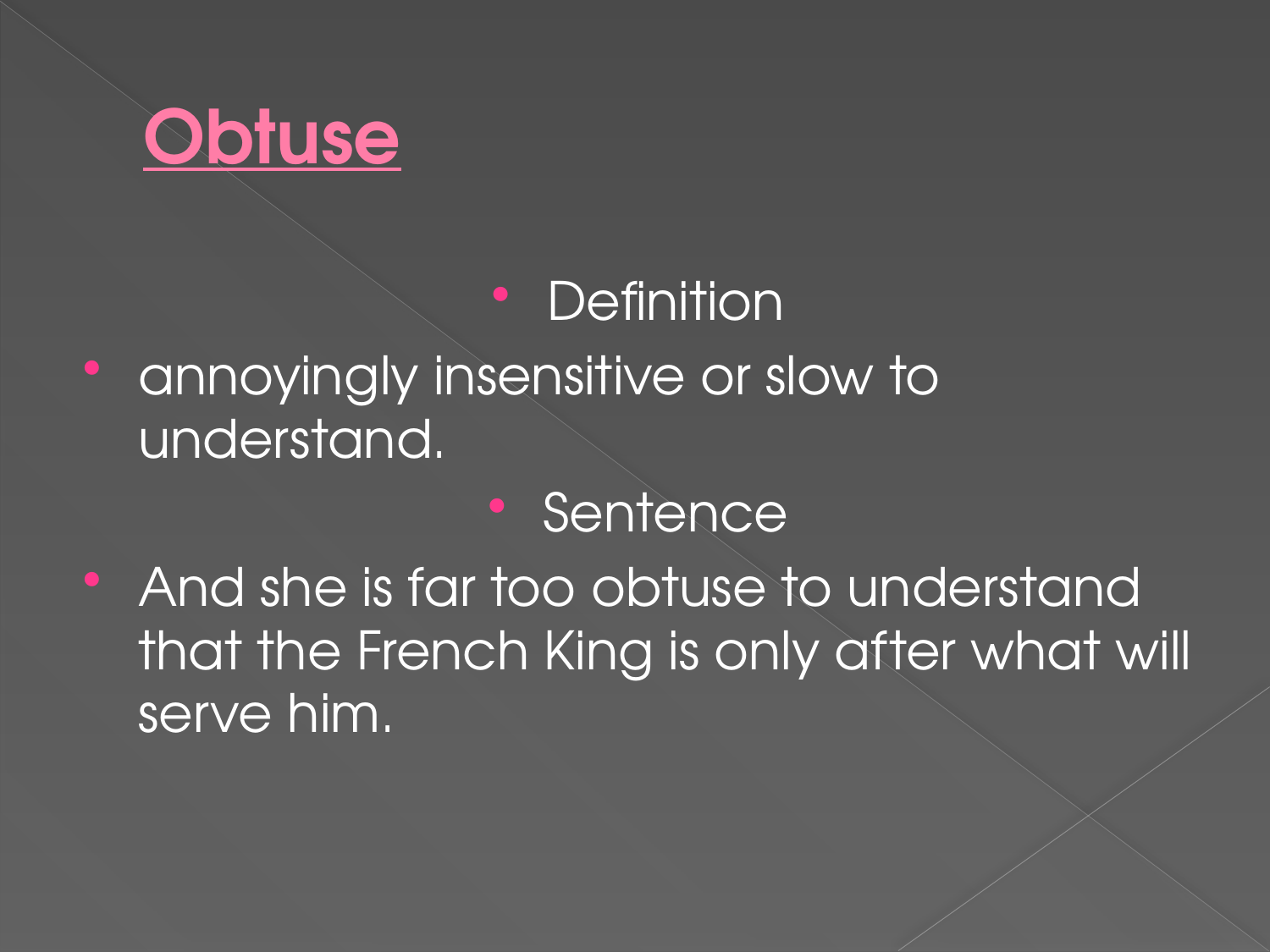

# Obtuse
Definition
annoyingly insensitive or slow to understand.
Sentence
And she is far too obtuse to understand that the French King is only after what will serve him.